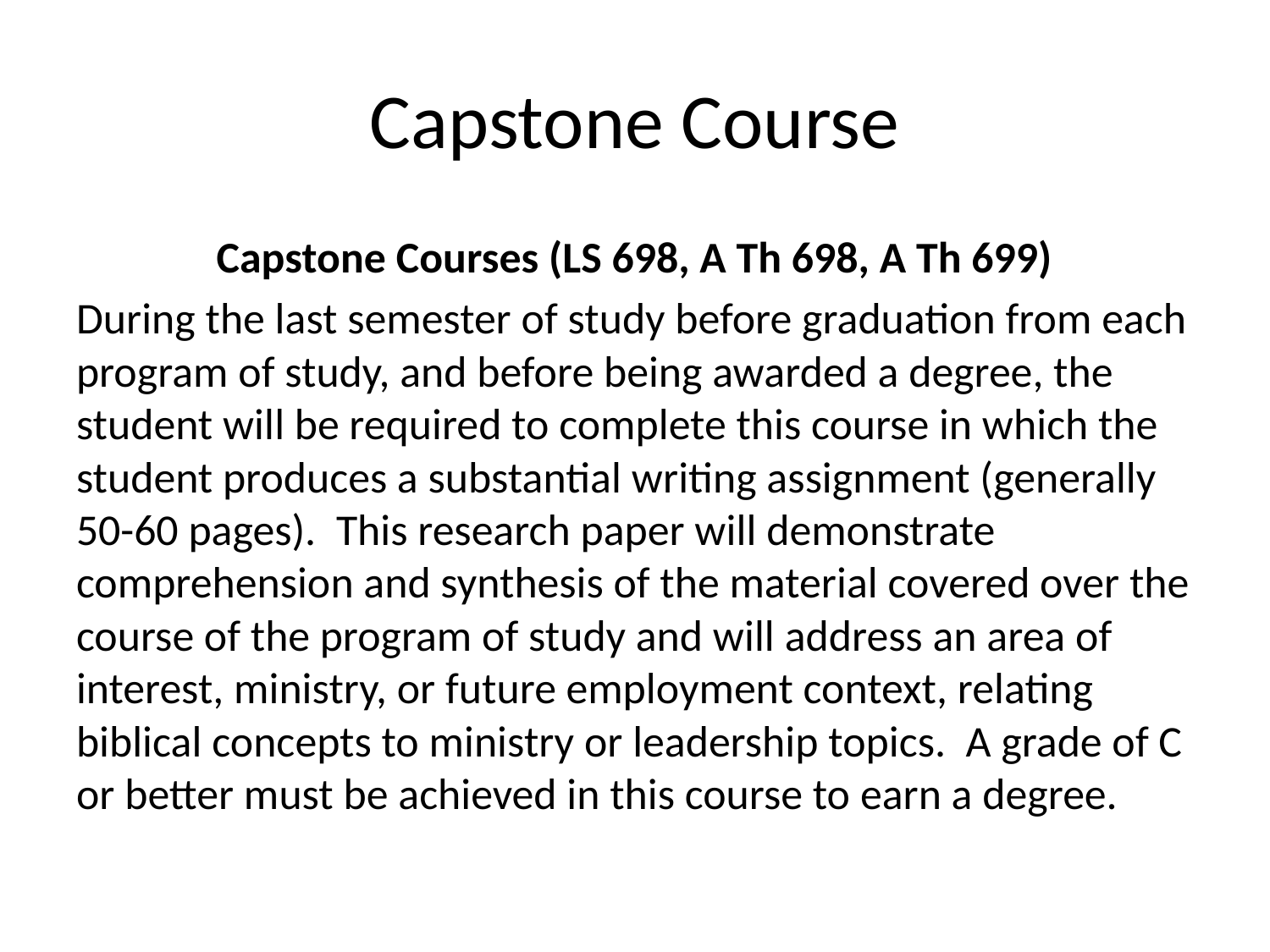

# Capstone Course
Capstone Courses (LS 698, A Th 698, A Th 699)
During the last semester of study before graduation from each program of study, and before being awarded a degree, the student will be required to complete this course in which the student produces a substantial writing assignment (generally 50-60 pages).  This research paper will demonstrate comprehension and synthesis of the material covered over the course of the program of study and will address an area of interest, ministry, or future employment context, relating biblical concepts to ministry or leadership topics.  A grade of C or better must be achieved in this course to earn a degree.